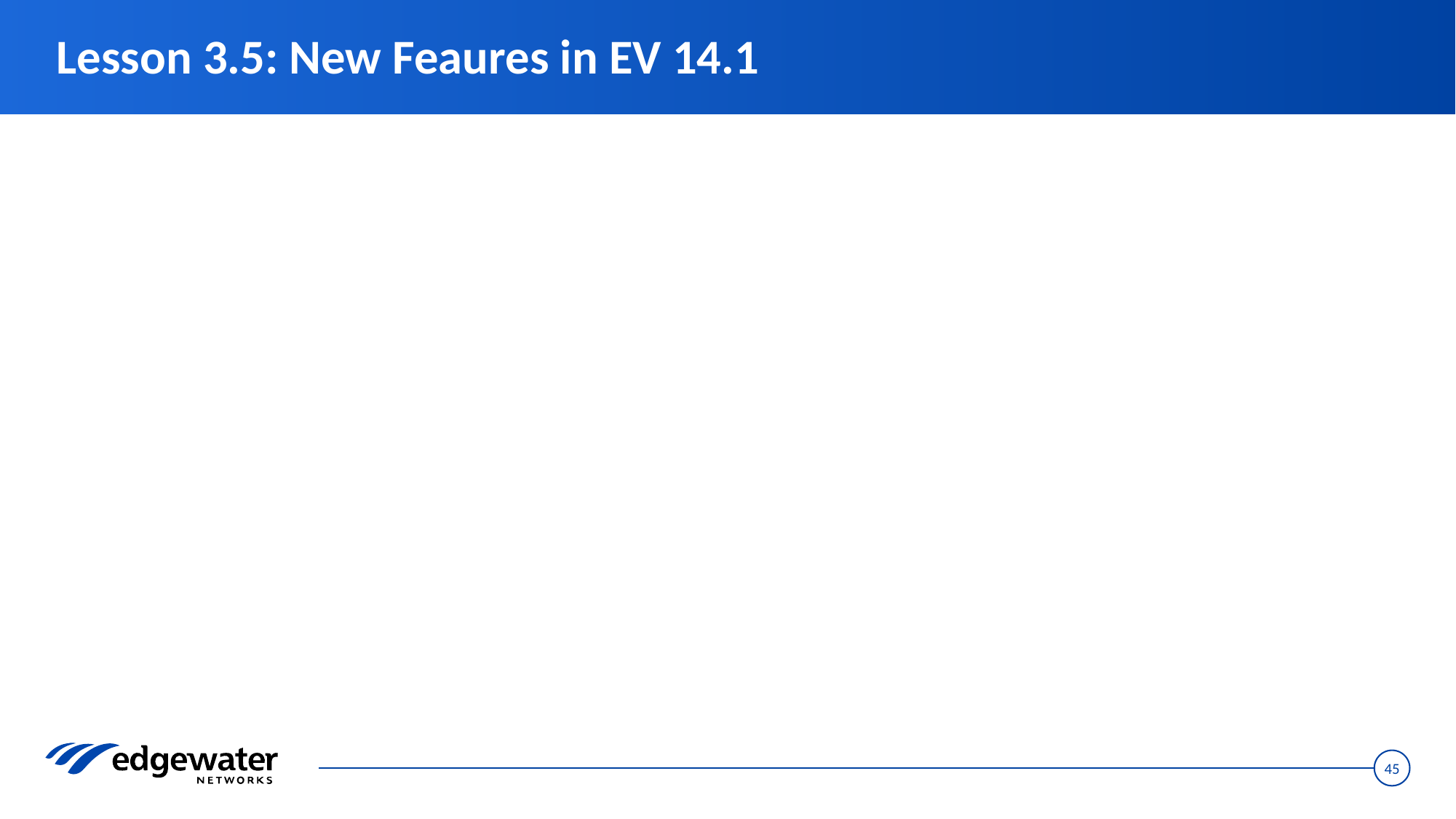

# Lesson 3.5: New Feaures in EV 14.1